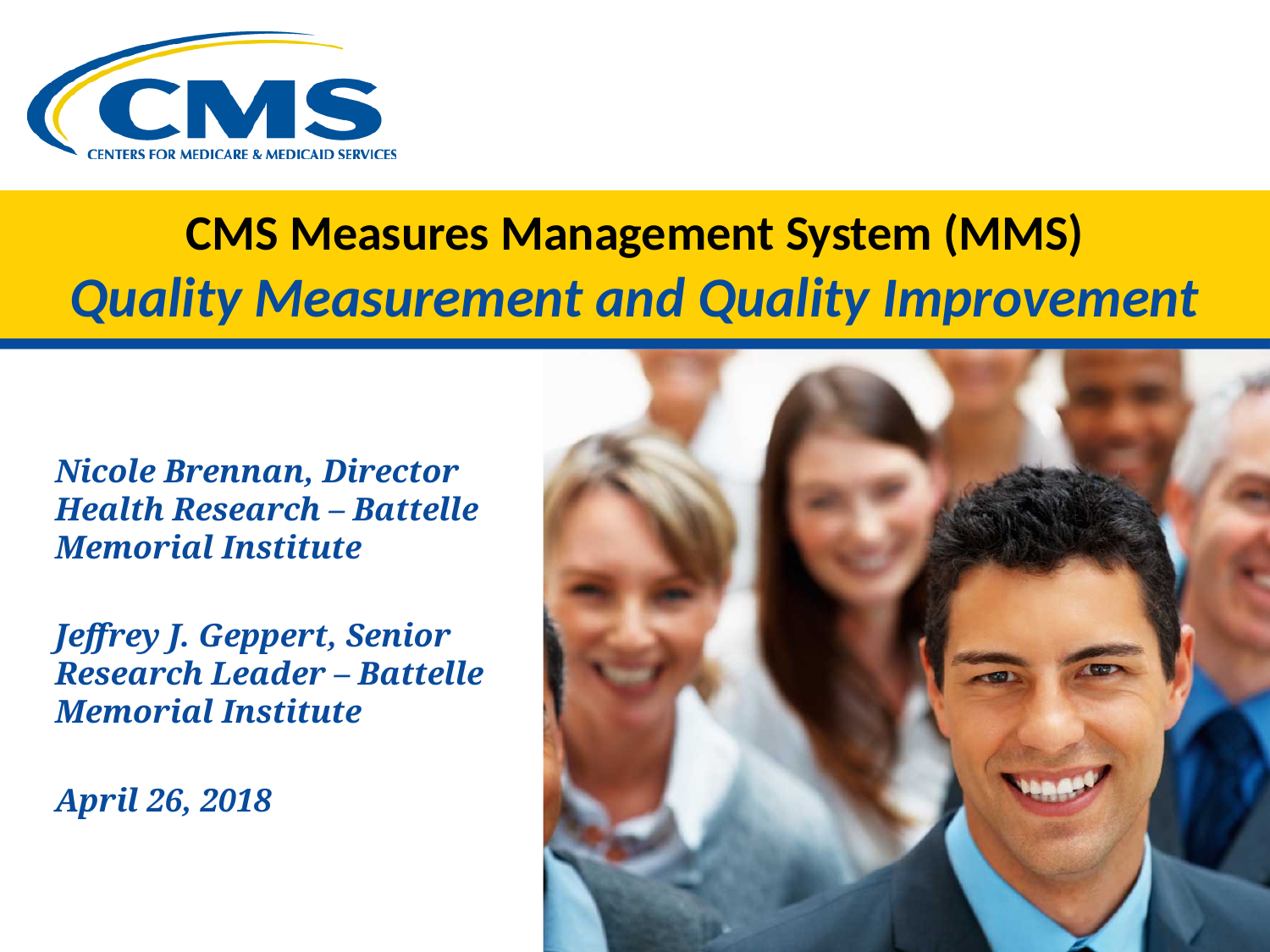

# CMS Measures Management System (MMS) Quality Measurement and Quality Improvement
Nicole Brennan, Director Health Research – Battelle Memorial Institute

Jeffrey J. Geppert, Senior Research Leader – Battelle Memorial Institute

April 26, 2018